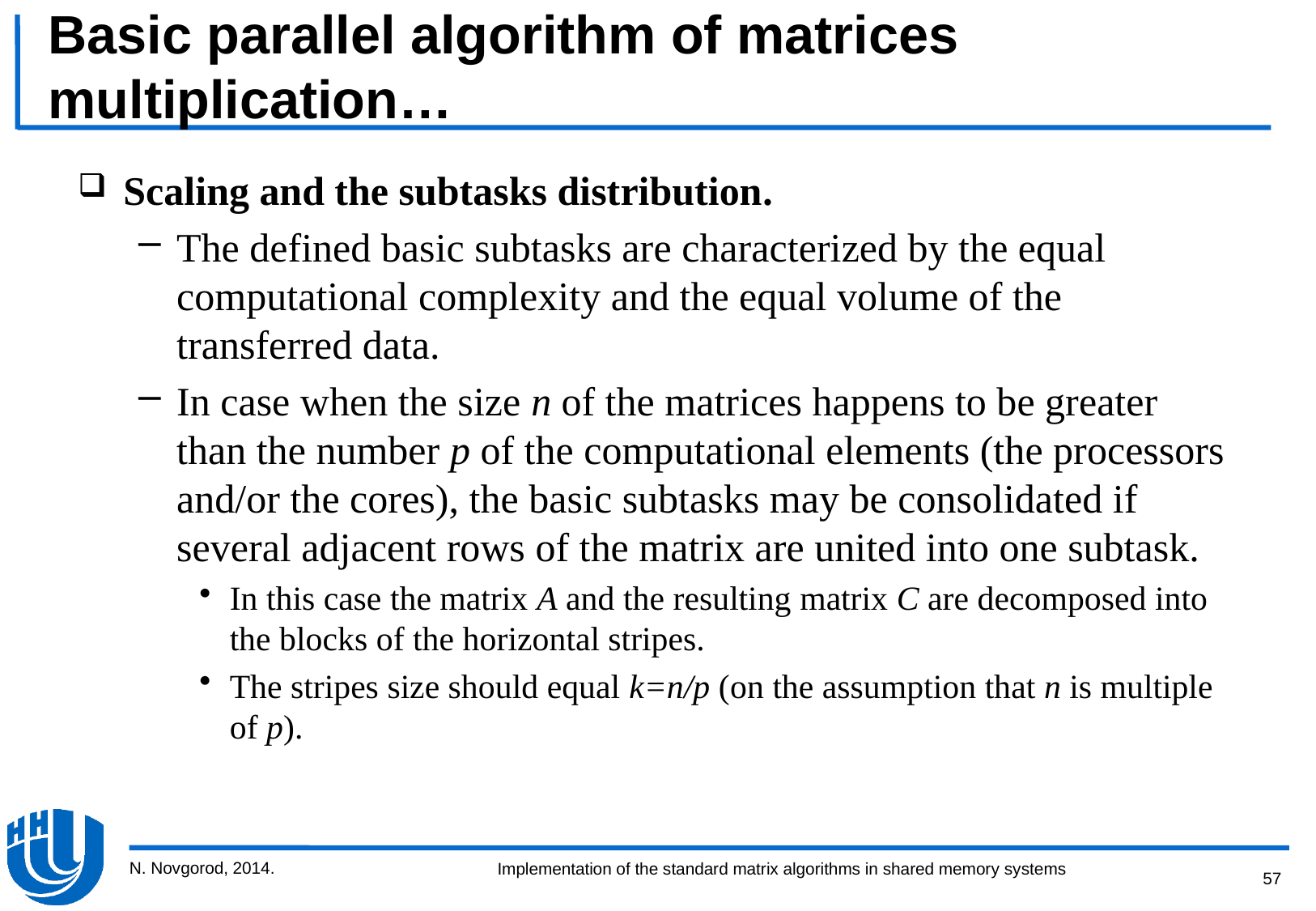

# Basic parallel algorithm of matrices multiplication…
Scaling and the subtasks distribution.
The defined basic subtasks are characterized by the equal computational complexity and the equal volume of the transferred data.
In case when the size n of the matrices happens to be greater than the number p of the computational elements (the processors and/or the cores), the basic subtasks may be consolidated if several adjacent rows of the matrix are united into one subtask.
In this case the matrix A and the resulting matrix C are decomposed into the blocks of the horizontal stripes.
The stripes size should equal k=n/p (on the assumption that n is multiple of p).
N. Novgorod, 2014.
57
Implementation of the standard matrix algorithms in shared memory systems